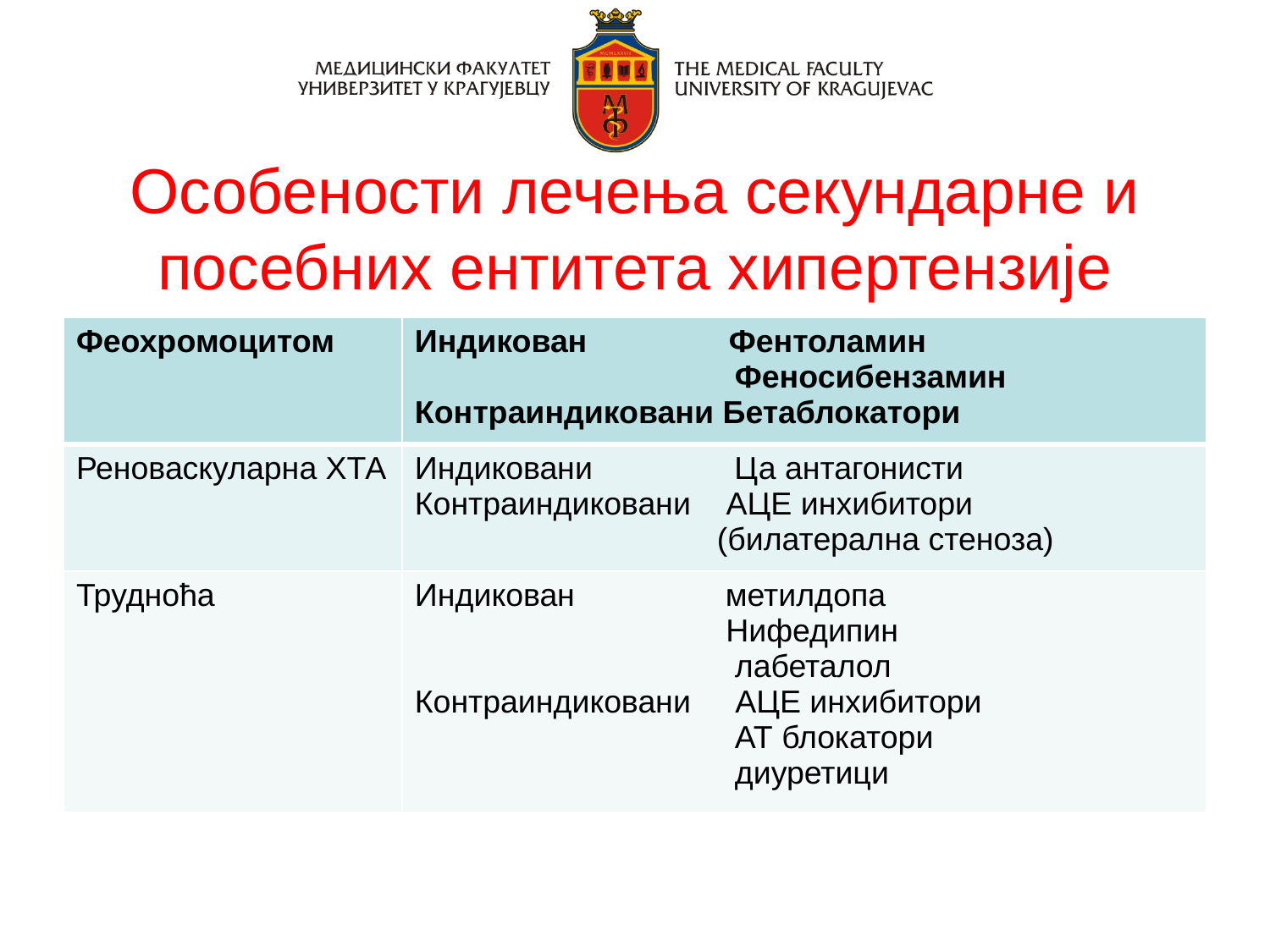

# Особености лечења секундарне и посебних ентитета хипертензије
| Феохромоцитом | Индикован Фентоламин Феносибензамин Контраиндиковани Бетаблокатори |
| --- | --- |
| Реноваскуларна ХТА | Индиковани Ца антагонисти Контраиндиковани АЦЕ инхибитори (билатерална стеноза) |
| Трудноћа | Индикован метилдопа Нифедипин лабеталол Контраиндиковани АЦЕ инхибитори АТ блокатори диуретици |